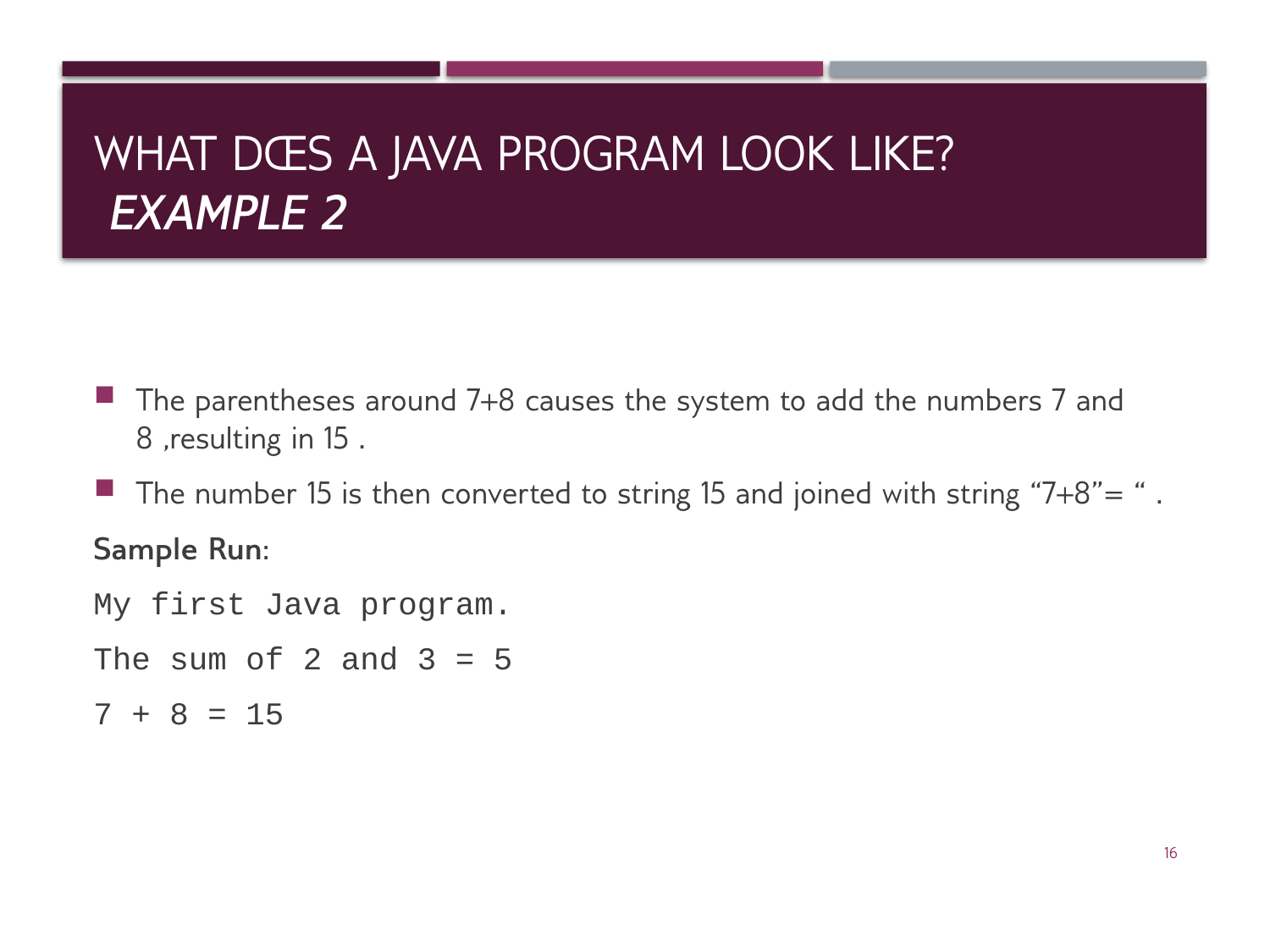

# What does a Java program look like? Example 2
The parentheses around 7+8 causes the system to add the numbers 7 and 8 ,resulting in 15 .
The number 15 is then converted to string 15 and joined with string “7+8”= “ .
Sample Run:
My first Java program.
The sum of 2 and 3 = 5
7 + 8 = 15
16